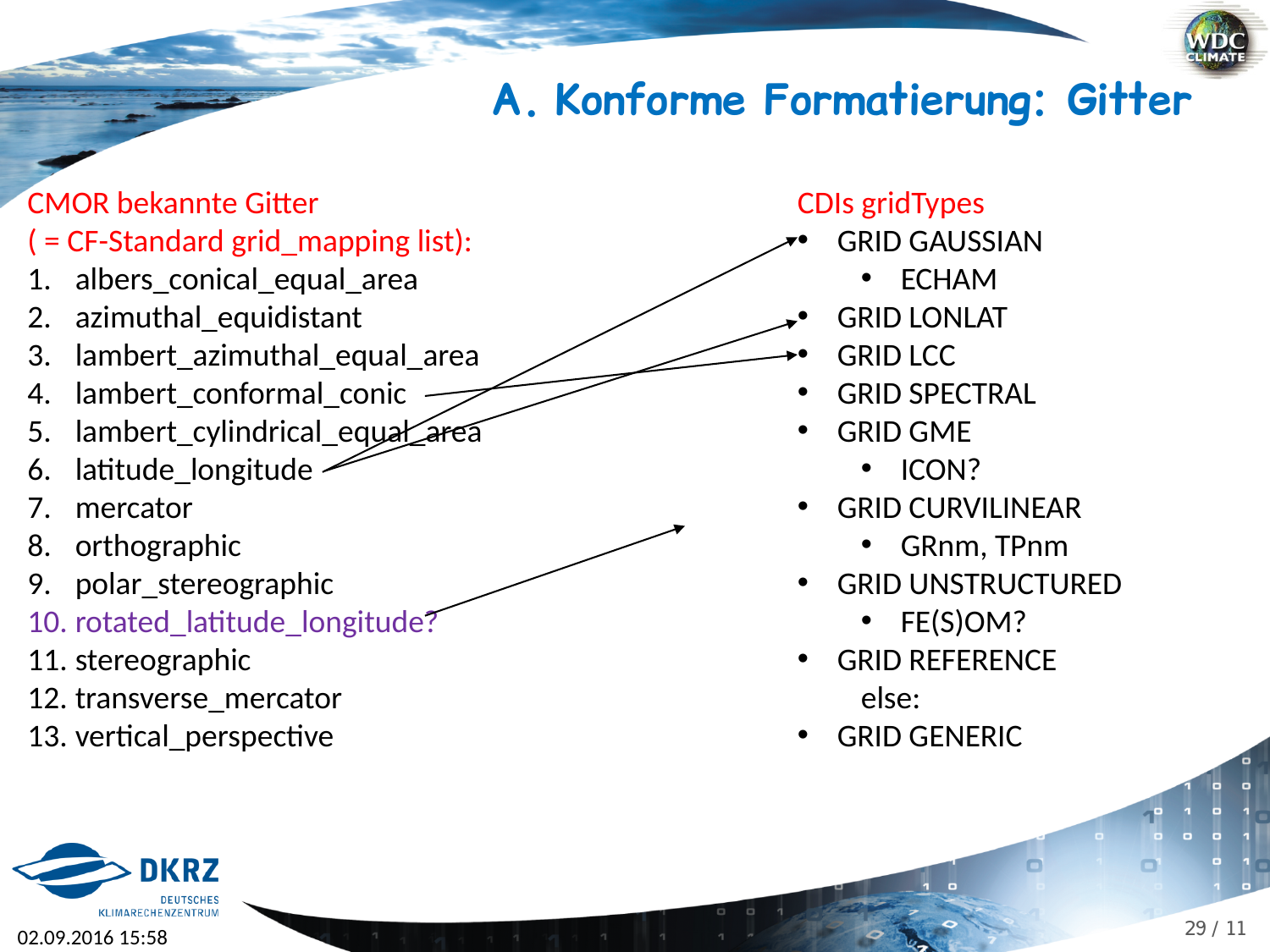

Konforme Formatierung: Gitter
CMOR bekannte Gitter
( = CF-Standard grid_mapping list):
albers_conical_equal_area
azimuthal_equidistant
lambert_azimuthal_equal_area
lambert_conformal_conic
lambert_cylindrical_equal_area
latitude_longitude
mercator
orthographic
polar_stereographic
rotated_latitude_longitude?
stereographic
transverse_mercator
vertical_perspective
CDIs gridTypes
GRID GAUSSIAN
ECHAM
GRID LONLAT
GRID LCC
GRID SPECTRAL
GRID GME
ICON?
GRID CURVILINEAR
GRnm, TPnm
GRID UNSTRUCTURED
FE(S)OM?
GRID REFERENCE
else:
GRID GENERIC